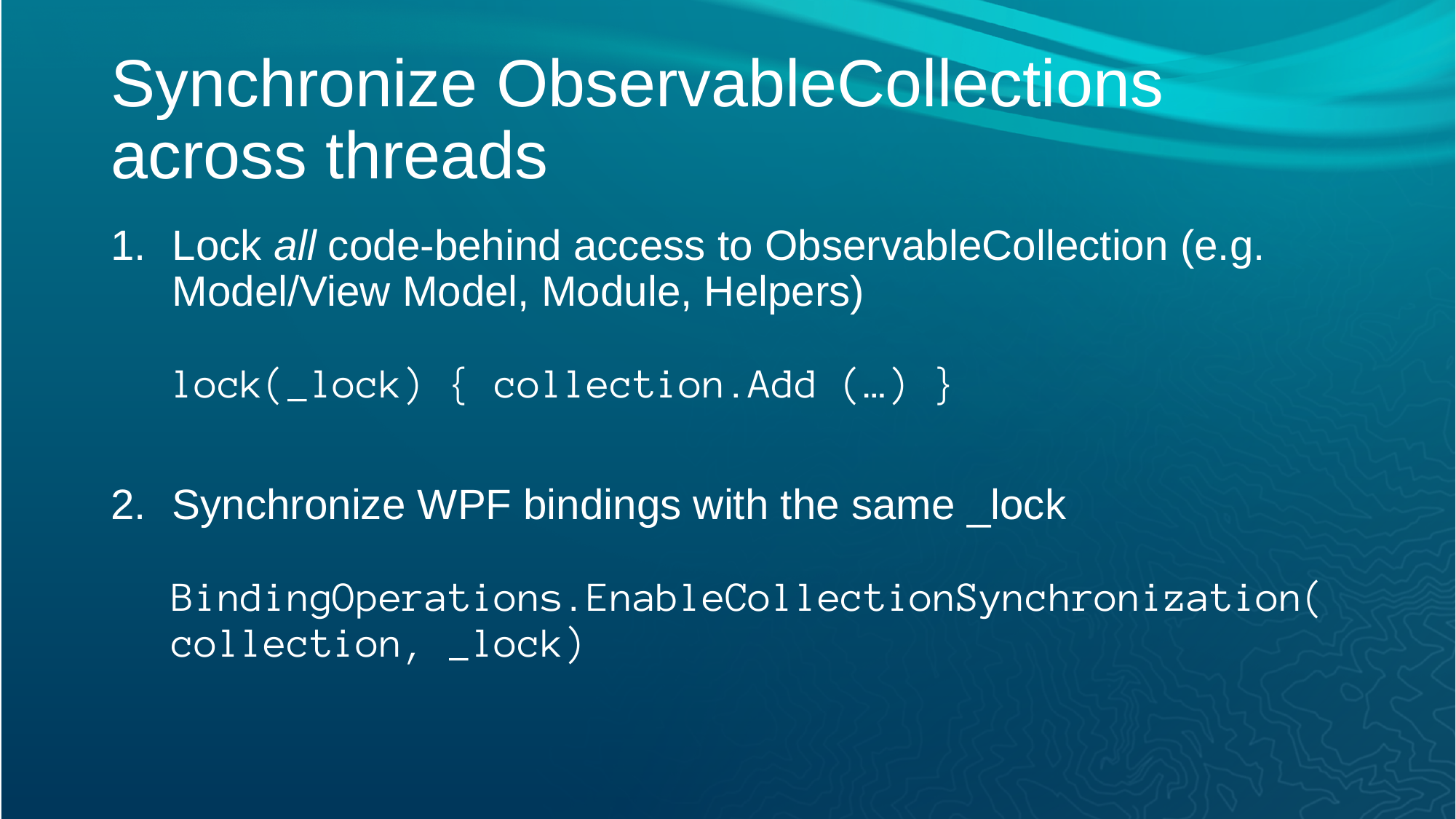

# Synchronize ObservableCollections across threads
Lock all code-behind access to ObservableCollection (e.g. Model/View Model, Module, Helpers)
lock(_lock) { collection.Add (…) }

Synchronize WPF bindings with the same _lock
BindingOperations.EnableCollectionSynchronization(collection, _lock)